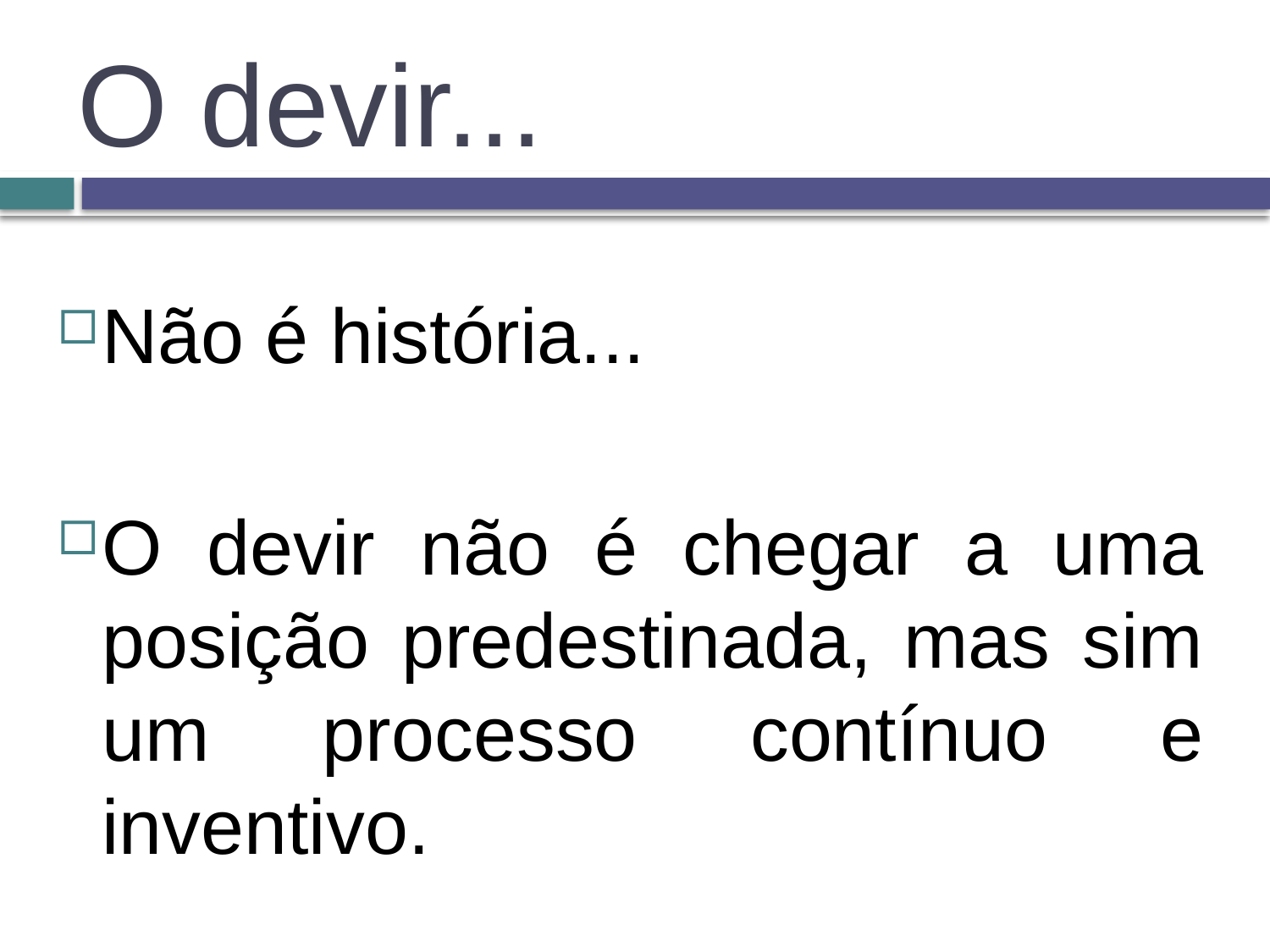

# O devir...

Não é história...

O devir não é chegar a uma posição predestinada, mas sim um processo contínuo e inventivo.